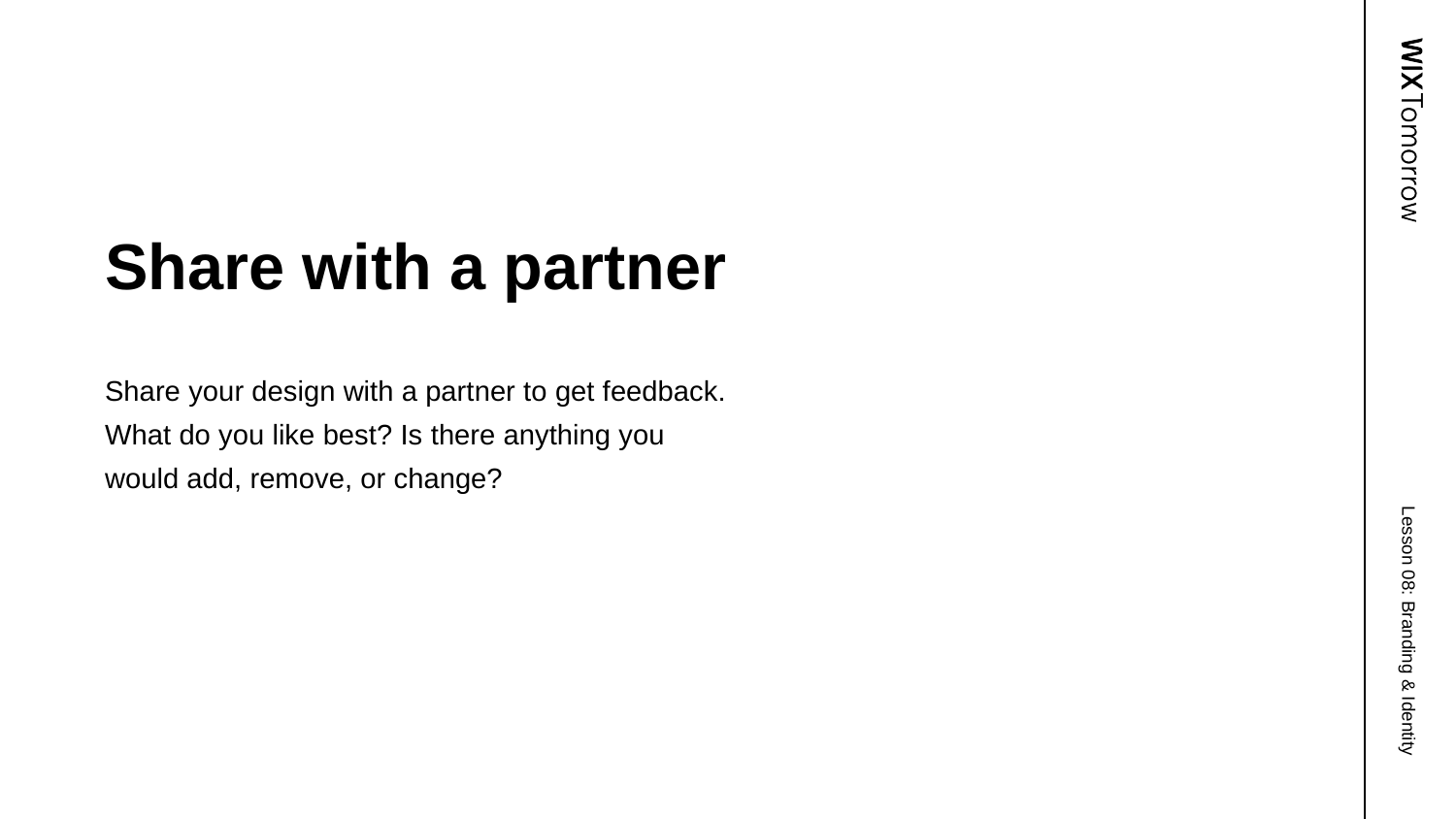

# Share with a partner
Share your design with a partner to get feedback. What do you like best? Is there anything you would add, remove, or change?